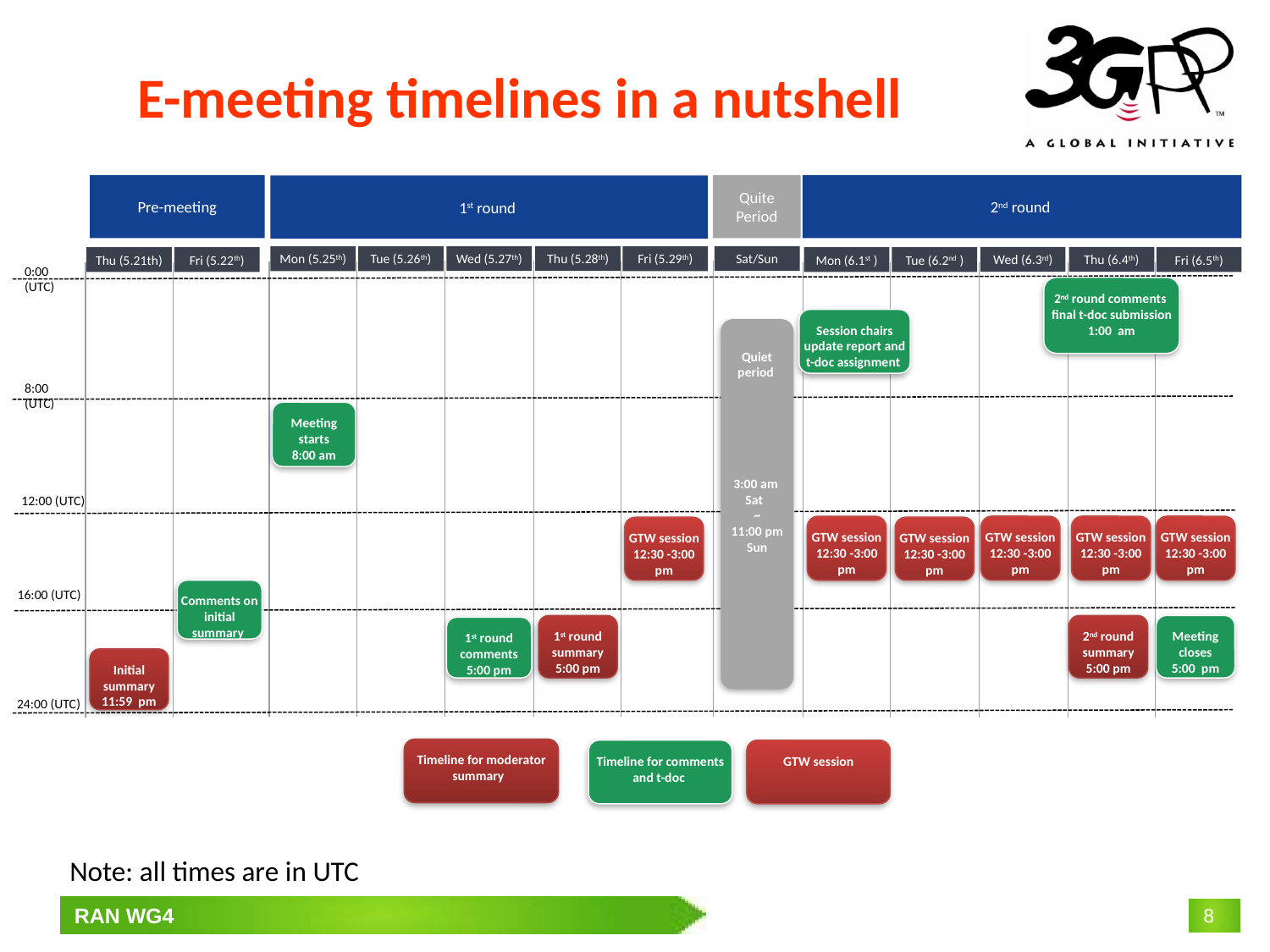

# E-meeting timelines in a nutshell
2nd round
Pre-meeting
Quite Period
1st round
Wed (5.27th)
Thu (5.28th)
Sat/Sun
Mon (5.25th)
Tue (5.26th)
Fri (5.29th)
Wed (6.3rd)
Thu (6.4th)
Thu (5.21th)
Fri (5.22th)
Mon (6.1st )
Tue (6.2nd )
Fri (6.5th)
0:00 (UTC)
2nd round comments
final t-doc submission
1:00  am
Session chairs update report and t-doc assignment

Quiet period

3:00 am
Sat
~
11:00 pm Sun

8:00 (UTC)
Meeting starts
8:00 am
12:00 (UTC)
GTW session
12:30 -3:00 pm
GTW session
12:30 -3:00 pm
GTW session
12:30 -3:00 pm
GTW session
12:30 -3:00 pm
GTW session
12:30 -3:00 pm
GTW session
12:30 -3:00 pm
16:00 (UTC)
Comments on initial summary
1st round summary
5:00 pm
2nd round summary
5:00 pm
Meeting closes
5:00  pm
1st round comments
5:00 pm
Initial summary 11:59  pm
24:00 (UTC)
Timeline for moderator summary
Timeline for comments and t-doc
GTW session
Note: all times are in UTC